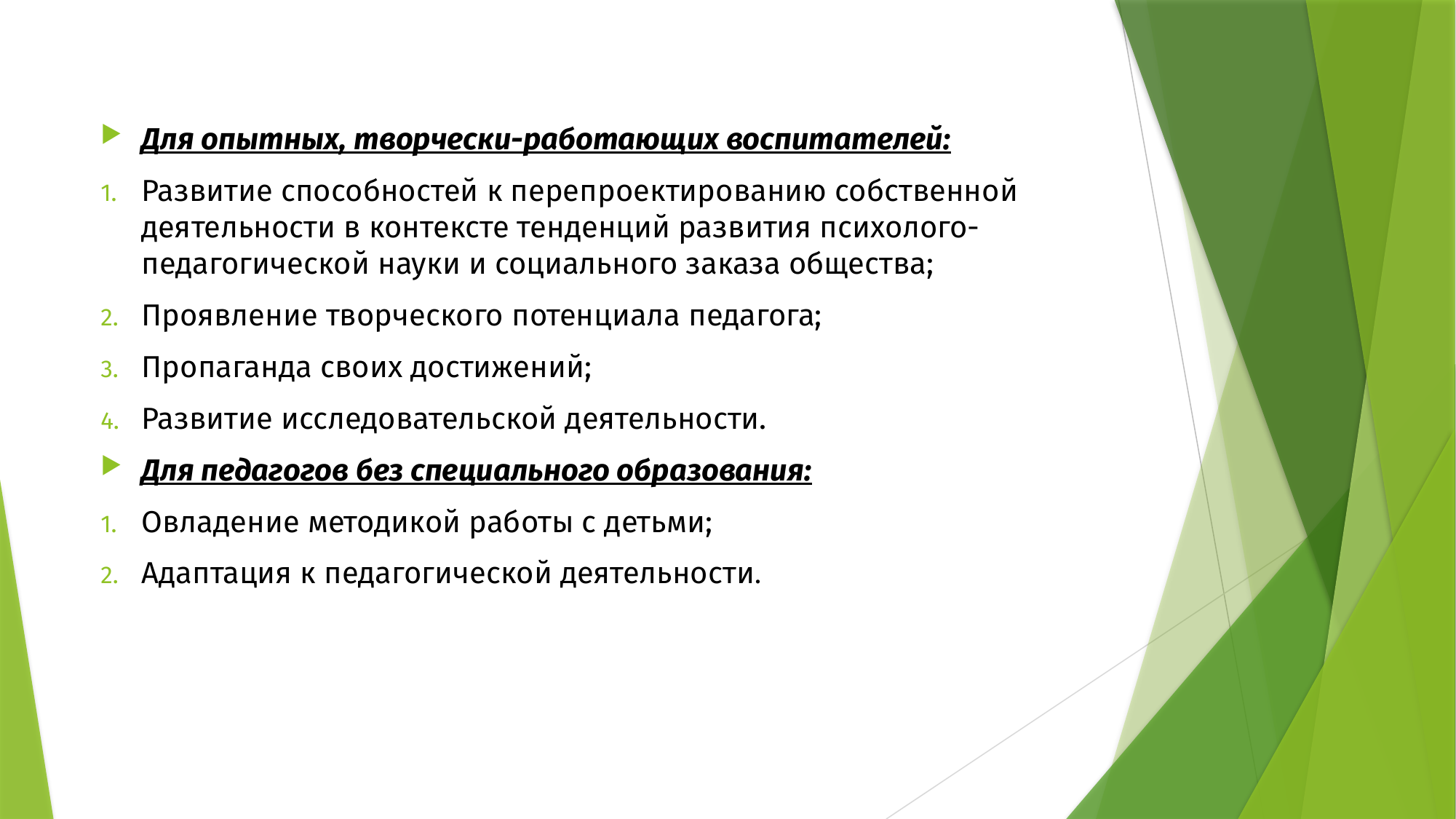

Для опытных, творчески-работающих воспитателей:
Развитие способностей к перепроектированию собственной деятельности в контексте тенденций развития психолого-педагогической науки и социального заказа общества;
Проявление творческого потенциала педагога;
Пропаганда своих достижений;
Развитие исследовательской деятельности.
Для педагогов без специального образования:
Овладение методикой работы с детьми;
Адаптация к педагогической деятельности.